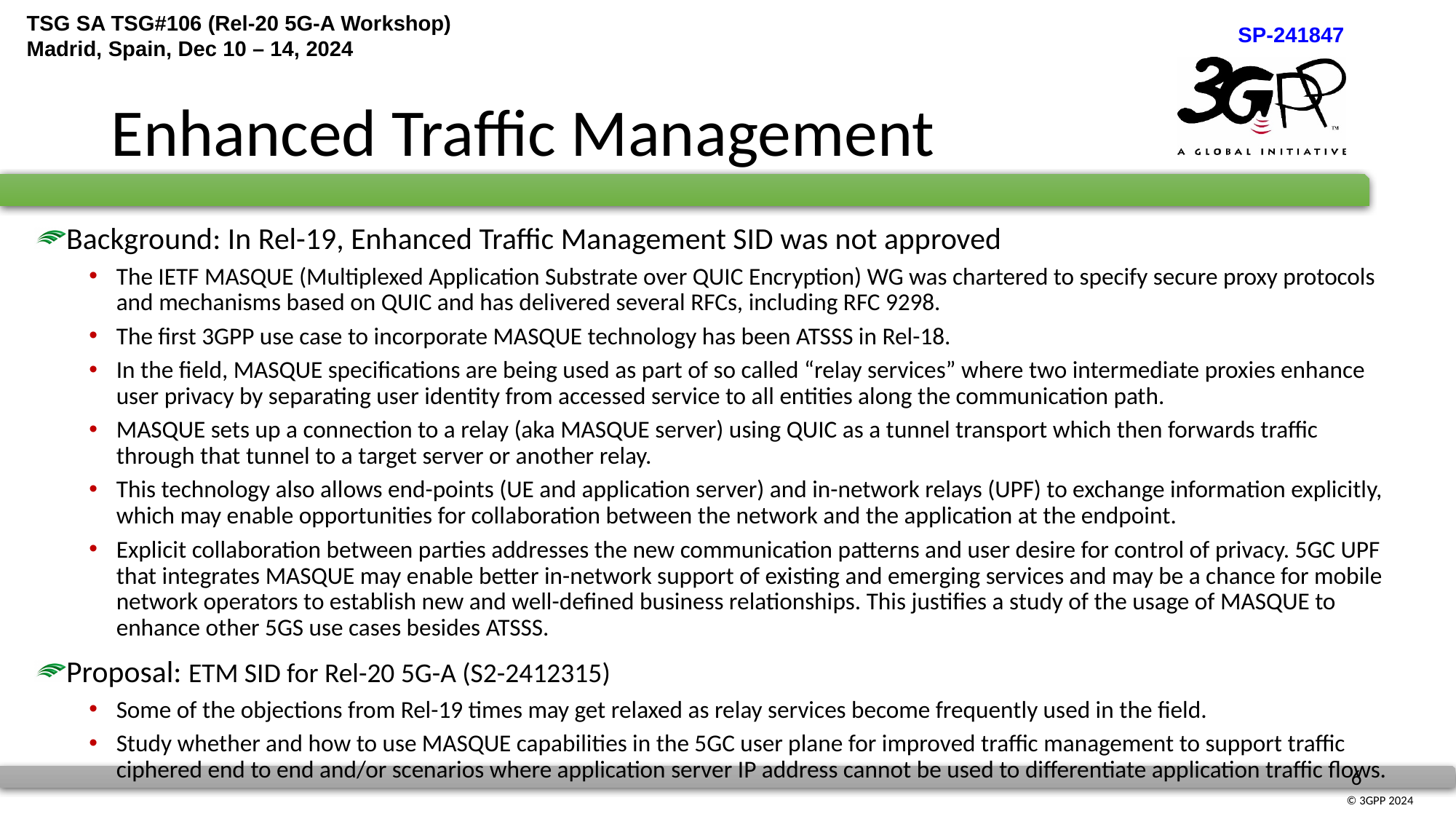

# Enhanced Traffic Management
Background: In Rel-19, Enhanced Traffic Management SID was not approved
The IETF MASQUE (Multiplexed Application Substrate over QUIC Encryption) WG was chartered to specify secure proxy protocols and mechanisms based on QUIC and has delivered several RFCs, including RFC 9298.
The first 3GPP use case to incorporate MASQUE technology has been ATSSS in Rel-18.
In the field, MASQUE specifications are being used as part of so called “relay services” where two intermediate proxies enhance user privacy by separating user identity from accessed service to all entities along the communication path.
MASQUE sets up a connection to a relay (aka MASQUE server) using QUIC as a tunnel transport which then forwards traffic through that tunnel to a target server or another relay.
This technology also allows end-points (UE and application server) and in-network relays (UPF) to exchange information explicitly, which may enable opportunities for collaboration between the network and the application at the endpoint.
Explicit collaboration between parties addresses the new communication patterns and user desire for control of privacy. 5GC UPF that integrates MASQUE may enable better in-network support of existing and emerging services and may be a chance for mobile network operators to establish new and well-defined business relationships. This justifies a study of the usage of MASQUE to enhance other 5GS use cases besides ATSSS.
Proposal: ETM SID for Rel-20 5G-A (S2-2412315)
Some of the objections from Rel-19 times may get relaxed as relay services become frequently used in the field.
Study whether and how to use MASQUE capabilities in the 5GC user plane for improved traffic management to support traffic ciphered end to end and/or scenarios where application server IP address cannot be used to differentiate application traffic flows.